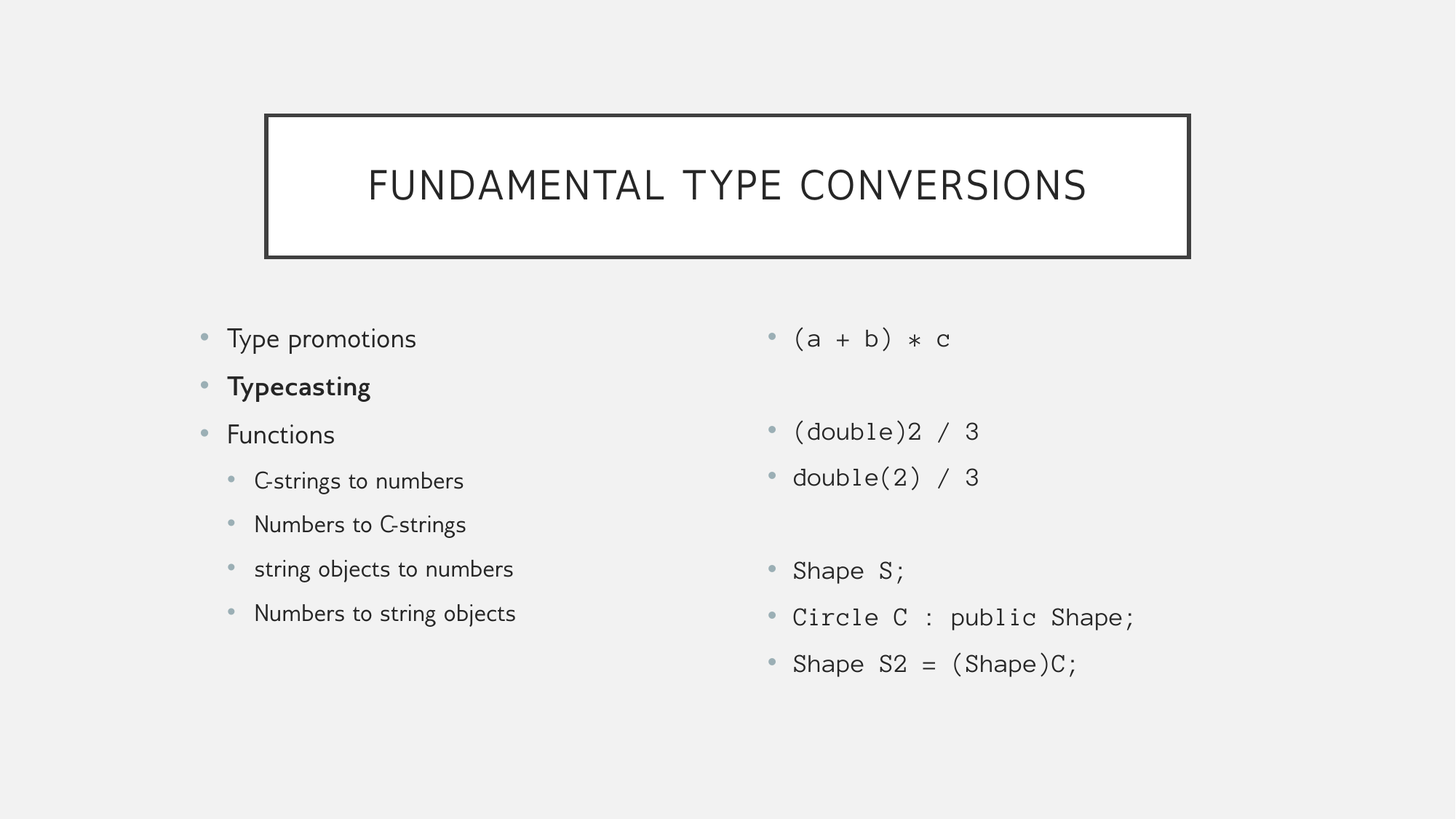

# Fundamental Type Conversions
Type promotions
Typecasting
Functions
C-strings to numbers
Numbers to C-strings
string objects to numbers
Numbers to string objects
(a + b) * c

(double)2 / 3
double(2) / 3

Shape S;
Circle C : public Shape;
Shape S2 = (Shape)C;